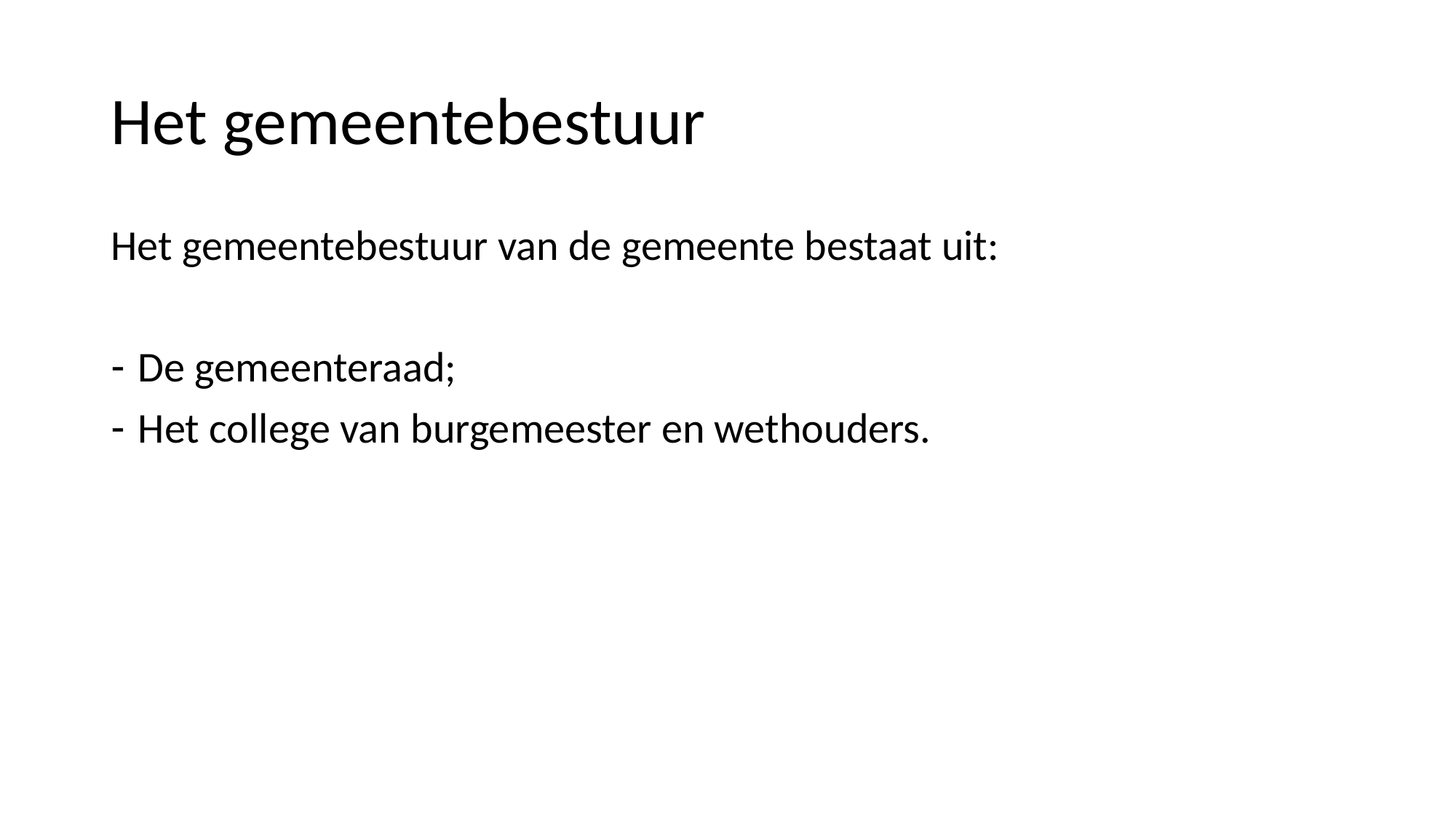

# Het gemeentebestuur
Het gemeentebestuur van de gemeente bestaat uit:

De gemeenteraad;
Het college van burgemeester en wethouders.